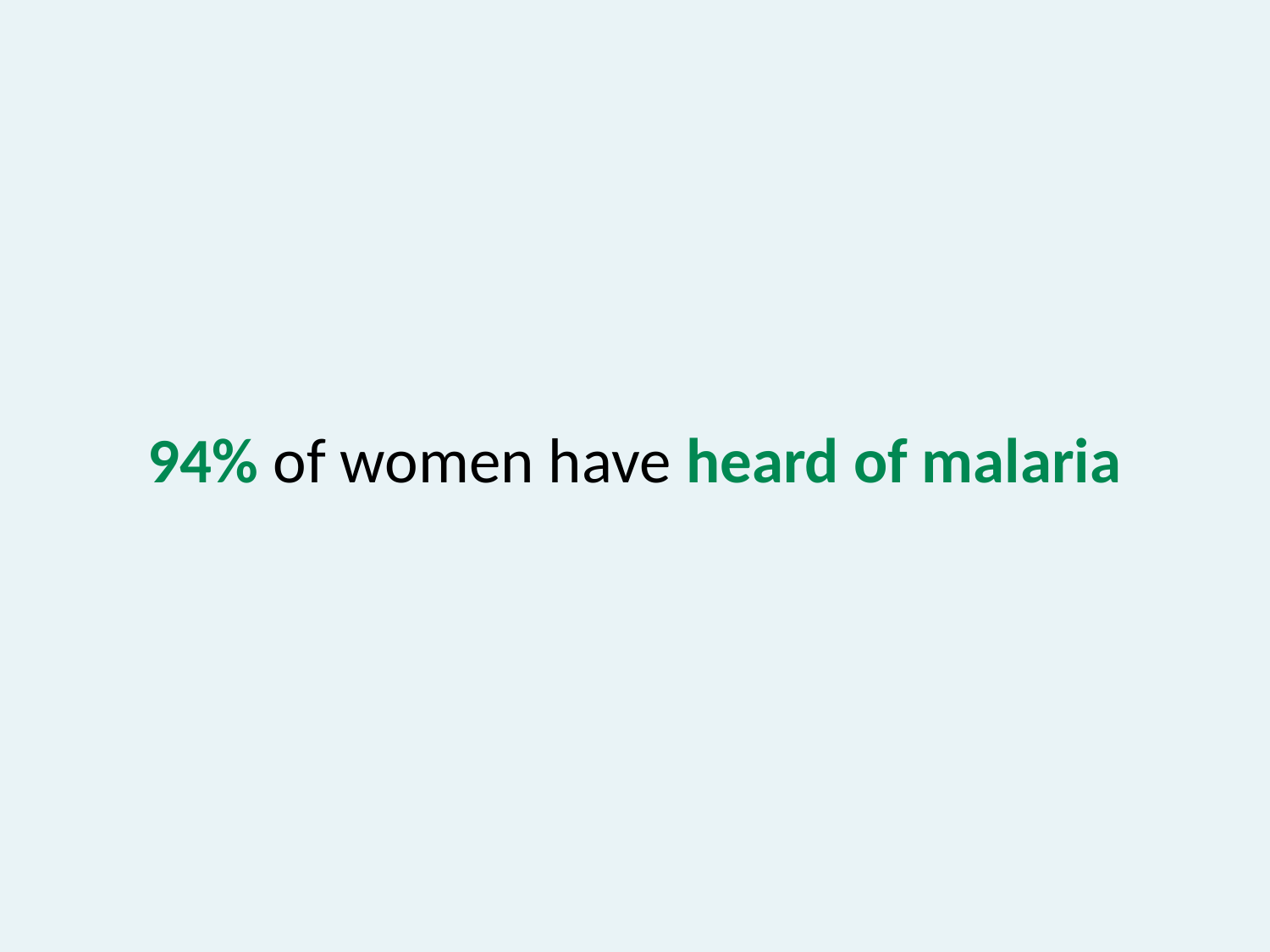

94% of women have heard of malaria